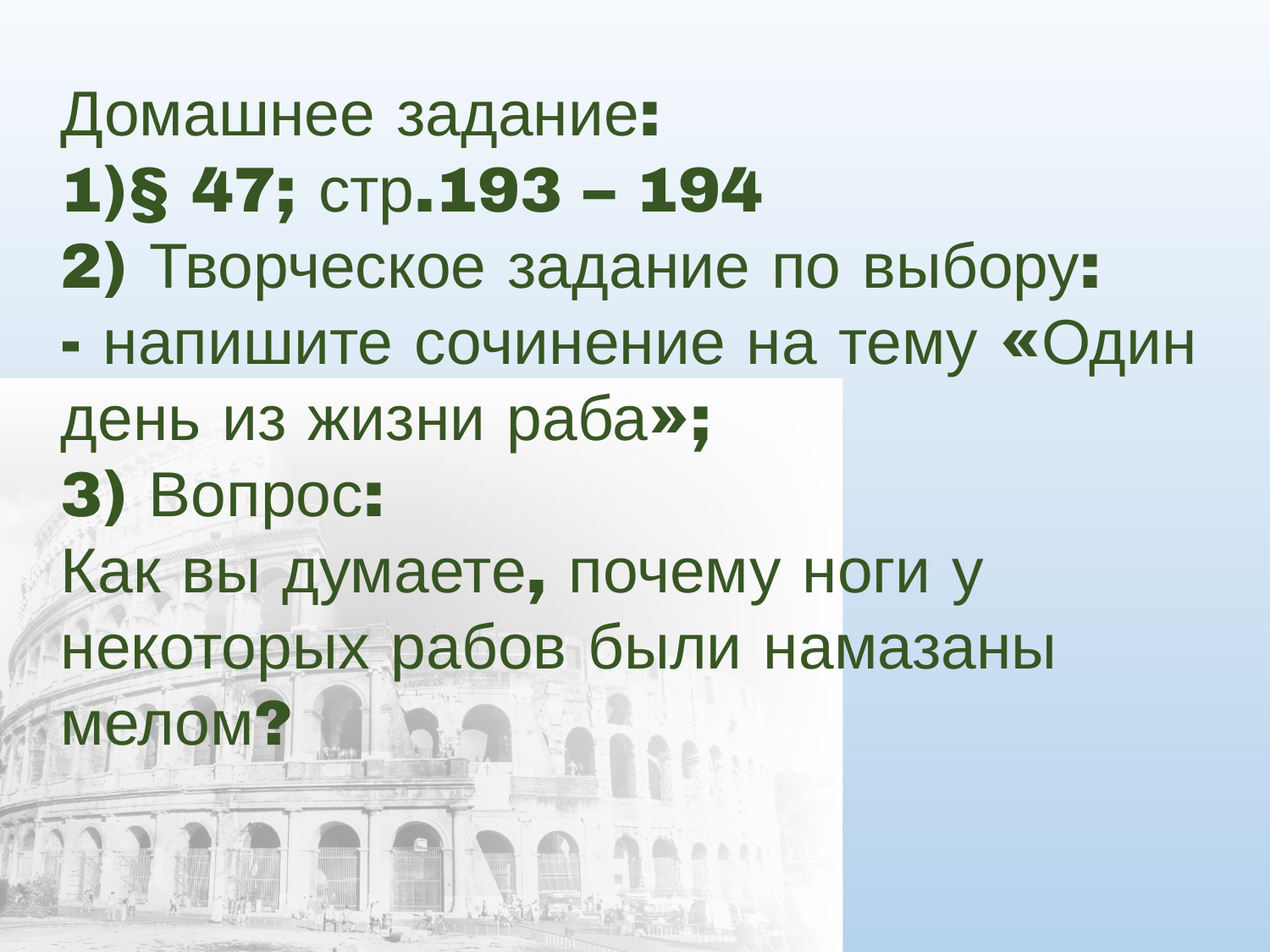

Домашнее задание:
1)§ 47; стр.193 – 194
2) Творческое задание по выбору:
- напишите сочинение на тему «Один день из жизни раба»;
3) Вопрос:
Как вы думаете, почему ноги у некоторых рабов были намазаны мелом?